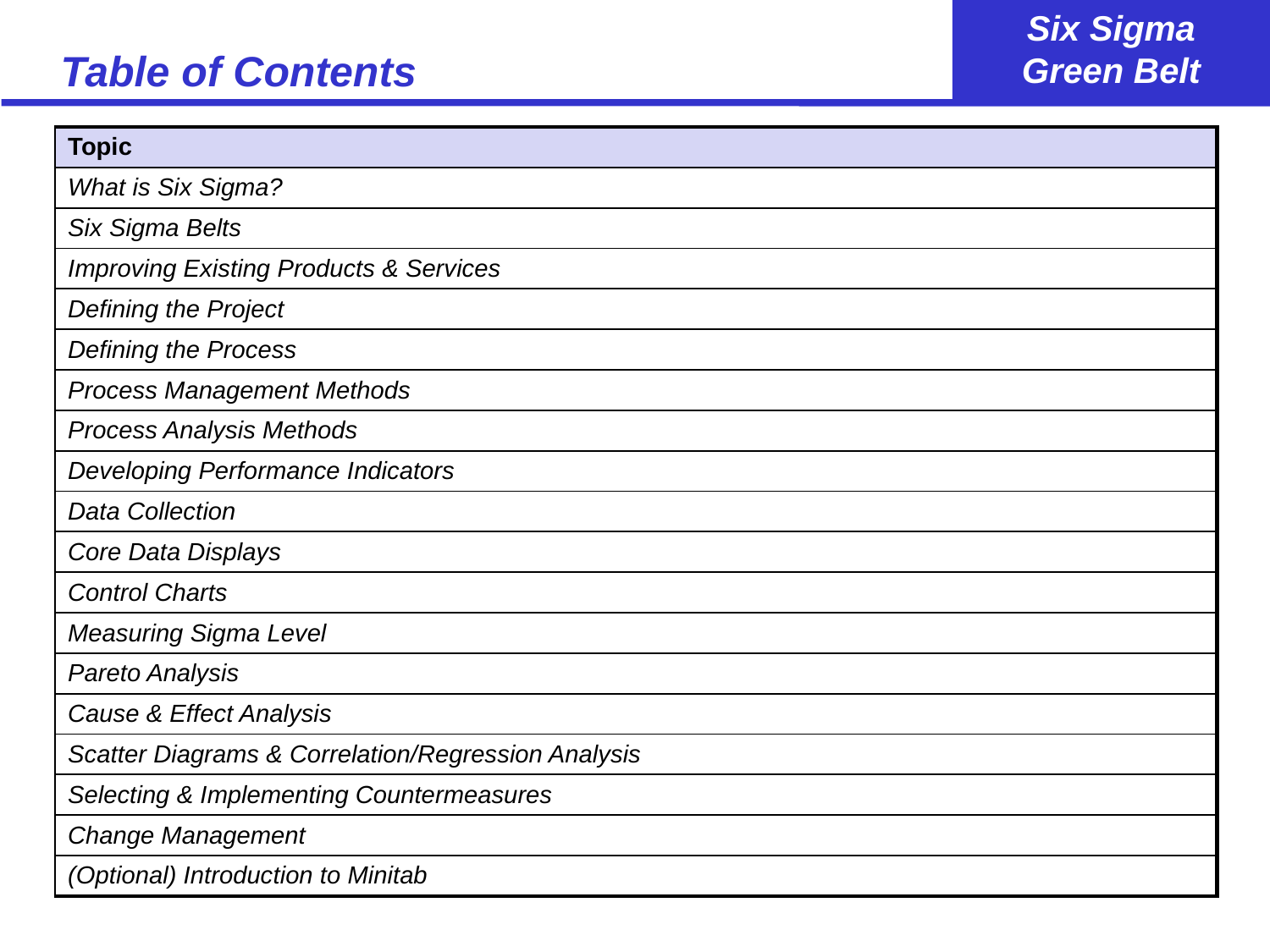

# Table of Contents
| Topic |
| --- |
| What is Six Sigma? |
| Six Sigma Belts |
| Improving Existing Products & Services |
| Defining the Project |
| Defining the Process |
| Process Management Methods |
| Process Analysis Methods |
| Developing Performance Indicators |
| Data Collection |
| Core Data Displays |
| Control Charts |
| Measuring Sigma Level |
| Pareto Analysis |
| Cause & Effect Analysis |
| Scatter Diagrams & Correlation/Regression Analysis |
| Selecting & Implementing Countermeasures |
| Change Management |
| (Optional) Introduction to Minitab |